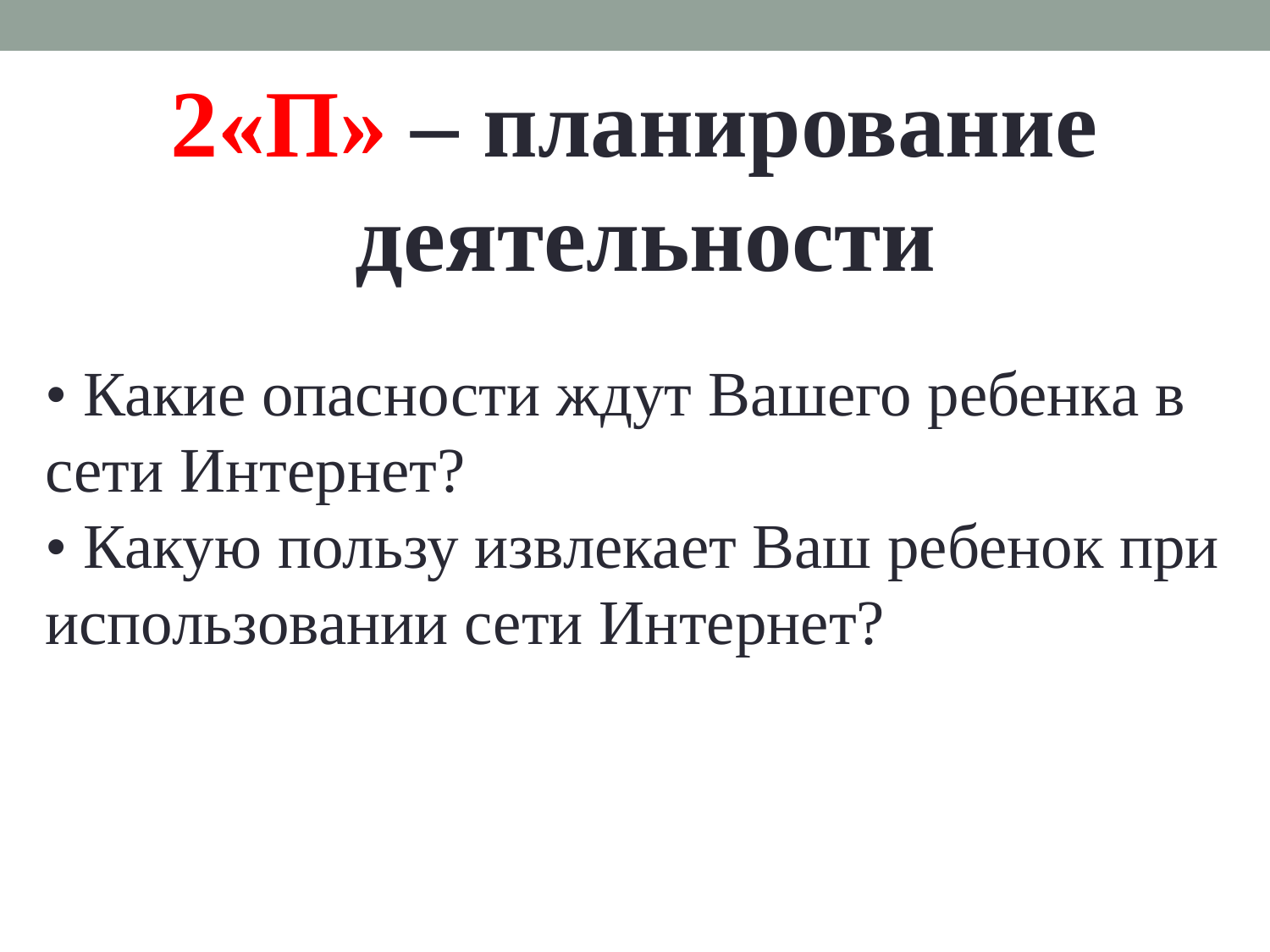

2«П» – планирование
 деятельности
• Какие опасности ждут Вашего ребенка в сети Интернет?
• Какую пользу извлекает Ваш ребенок при использовании сети Интернет?